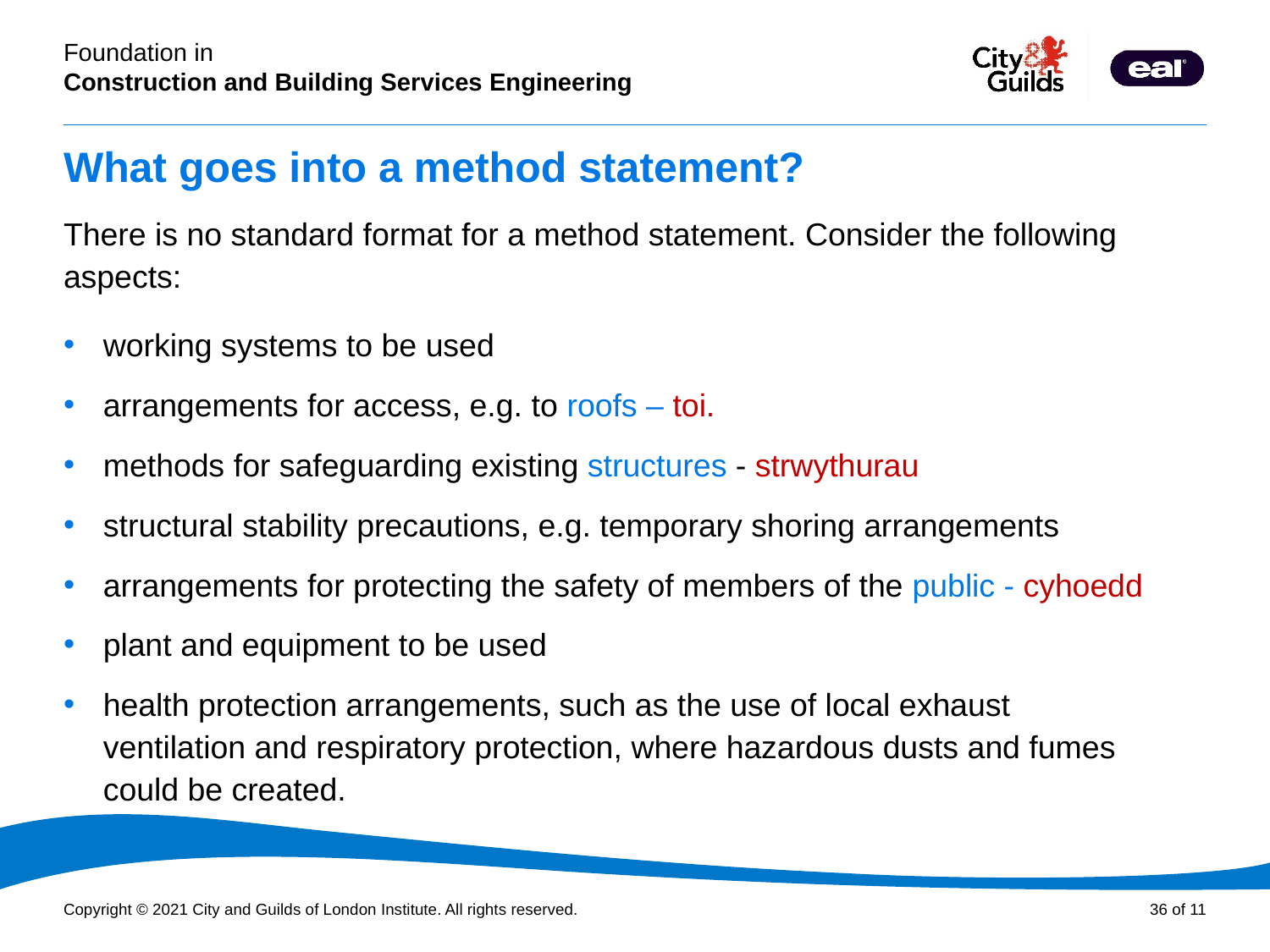

# What goes into a method statement?
There is no standard format for a method statement. Consider the following aspects:
working systems to be used
arrangements for access, e.g. to roofs – toi.
methods for safeguarding existing structures - strwythurau
structural stability precautions, e.g. temporary shoring arrangements
arrangements for protecting the safety of members of the public - cyhoedd
plant and equipment to be used
health protection arrangements, such as the use of local exhaust ventilation and respiratory protection, where hazardous dusts and fumes could be created.